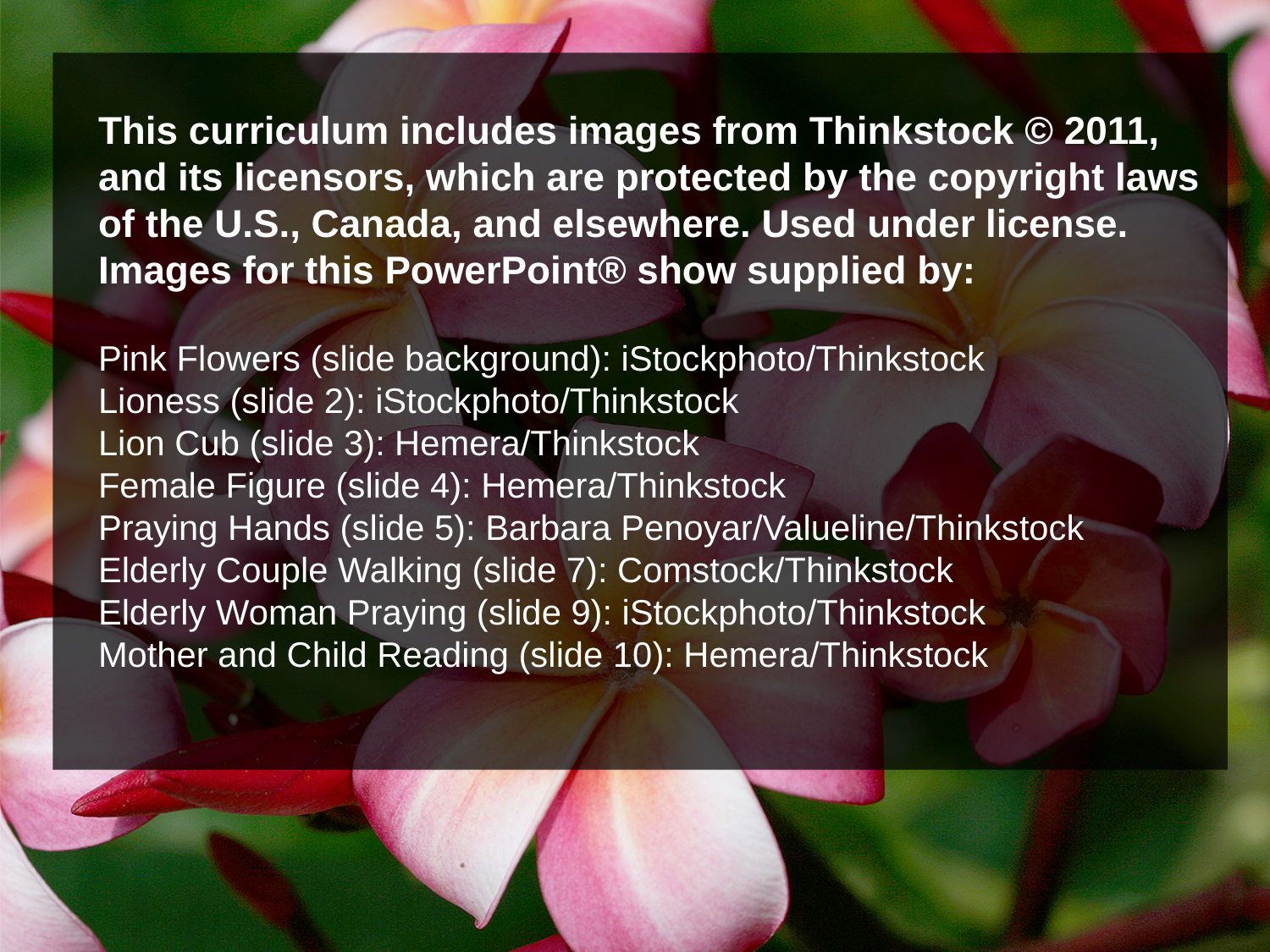

This curriculum includes images from Thinkstock © 2011, and its licensors, which are protected by the copyright laws of the U.S., Canada, and elsewhere. Used under license. Images for this PowerPoint® show supplied by:

Pink Flowers (slide background): iStockphoto/Thinkstock
Lioness (slide 2): iStockphoto/Thinkstock
Lion Cub (slide 3): Hemera/Thinkstock
Female Figure (slide 4): Hemera/Thinkstock
Praying Hands (slide 5): Barbara Penoyar/Valueline/Thinkstock
Elderly Couple Walking (slide 7): Comstock/Thinkstock
Elderly Woman Praying (slide 9): iStockphoto/Thinkstock
Mother and Child Reading (slide 10): Hemera/Thinkstock